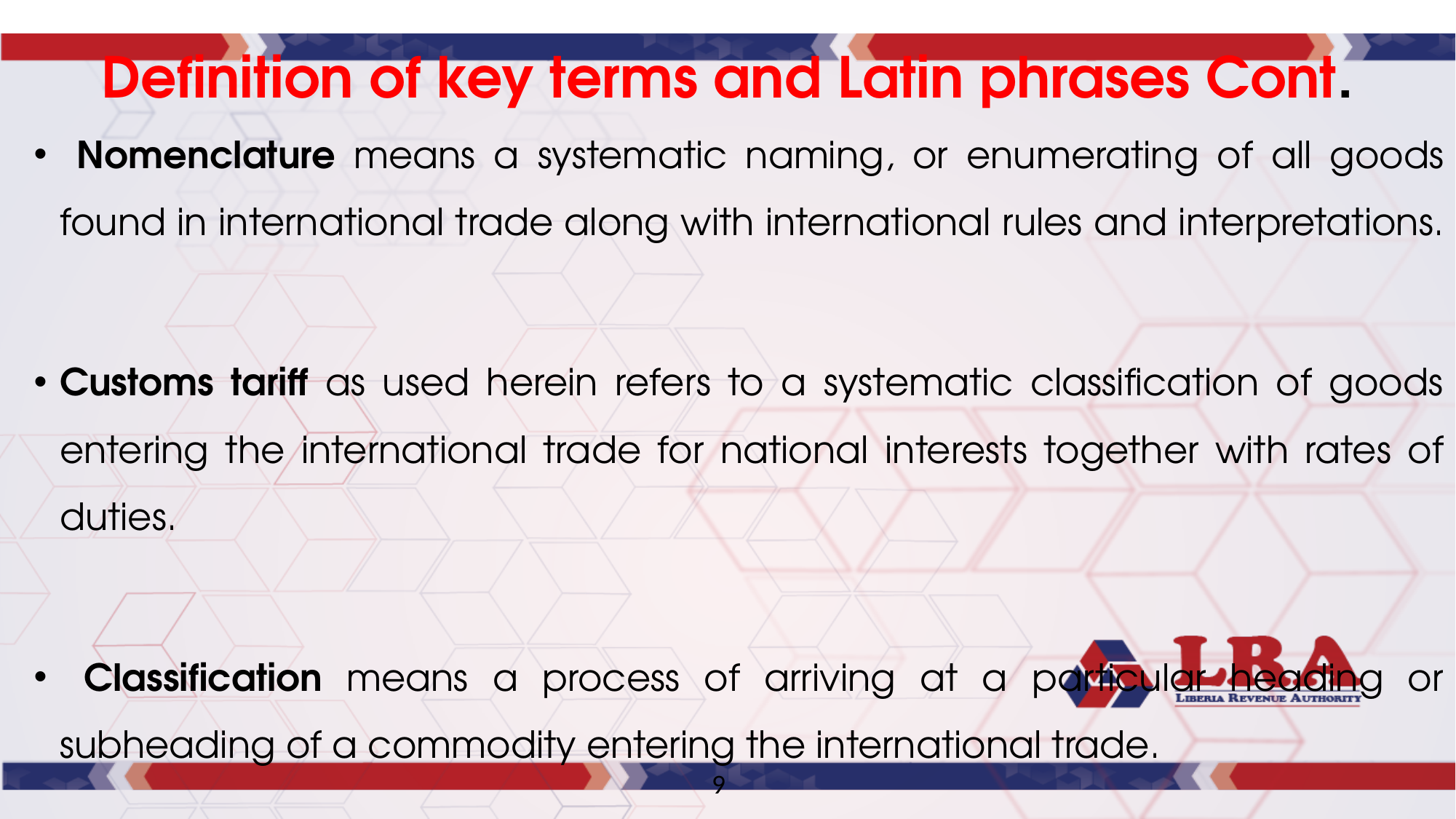

# Definition of key terms and Latin phrases Cont.
 Nomenclature means a systematic naming, or enumerating of all goods found in international trade along with international rules and interpretations.

Customs tariff as used herein refers to a systematic classification of goods entering the international trade for national interests together with rates of duties.

 Classification means a process of arriving at a particular heading or subheading of a commodity entering the international trade.
9